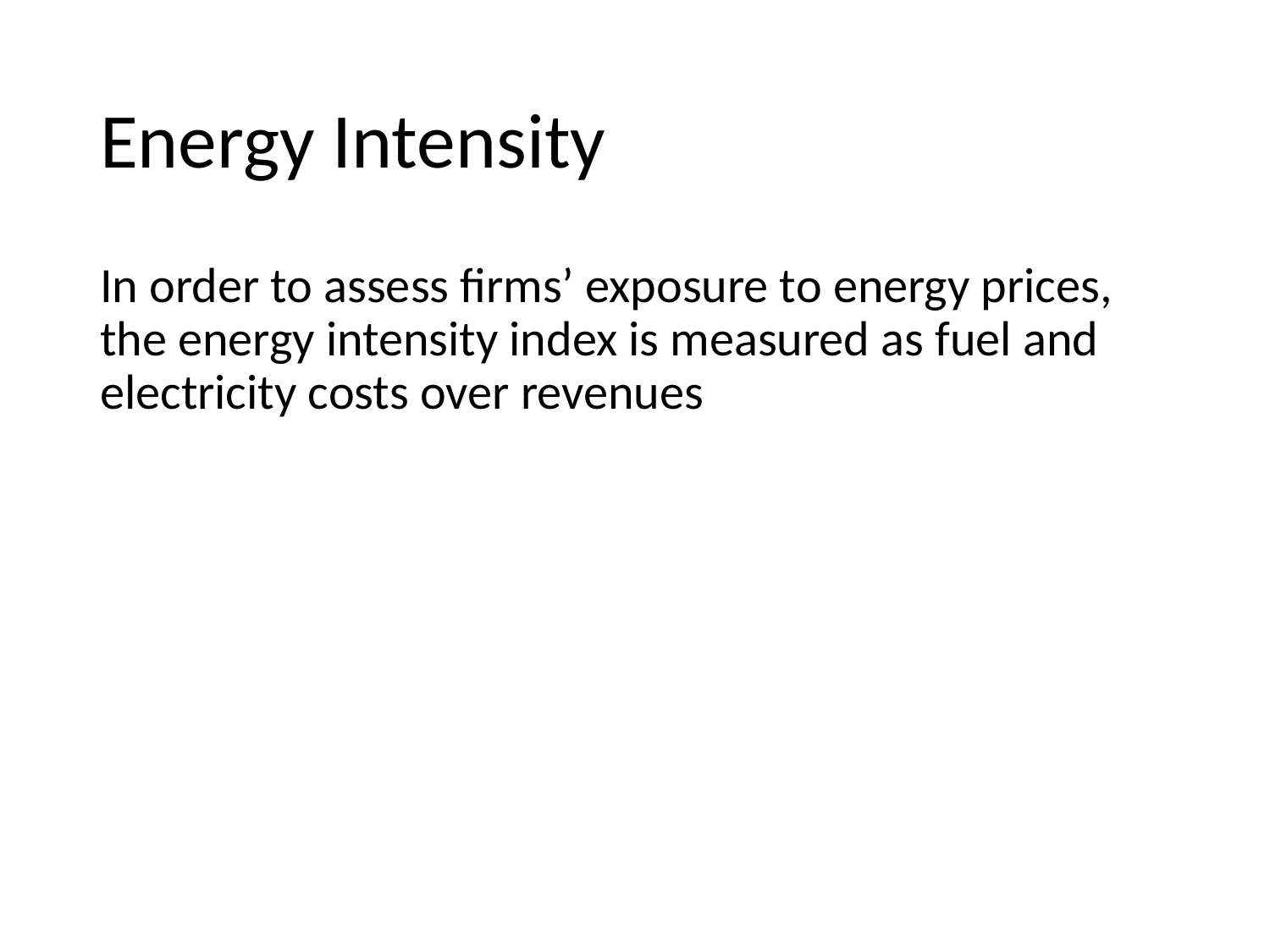

# Energy Intensity
In order to assess firms’ exposure to energy prices, the energy intensity index is measured as fuel and electricity costs over revenues